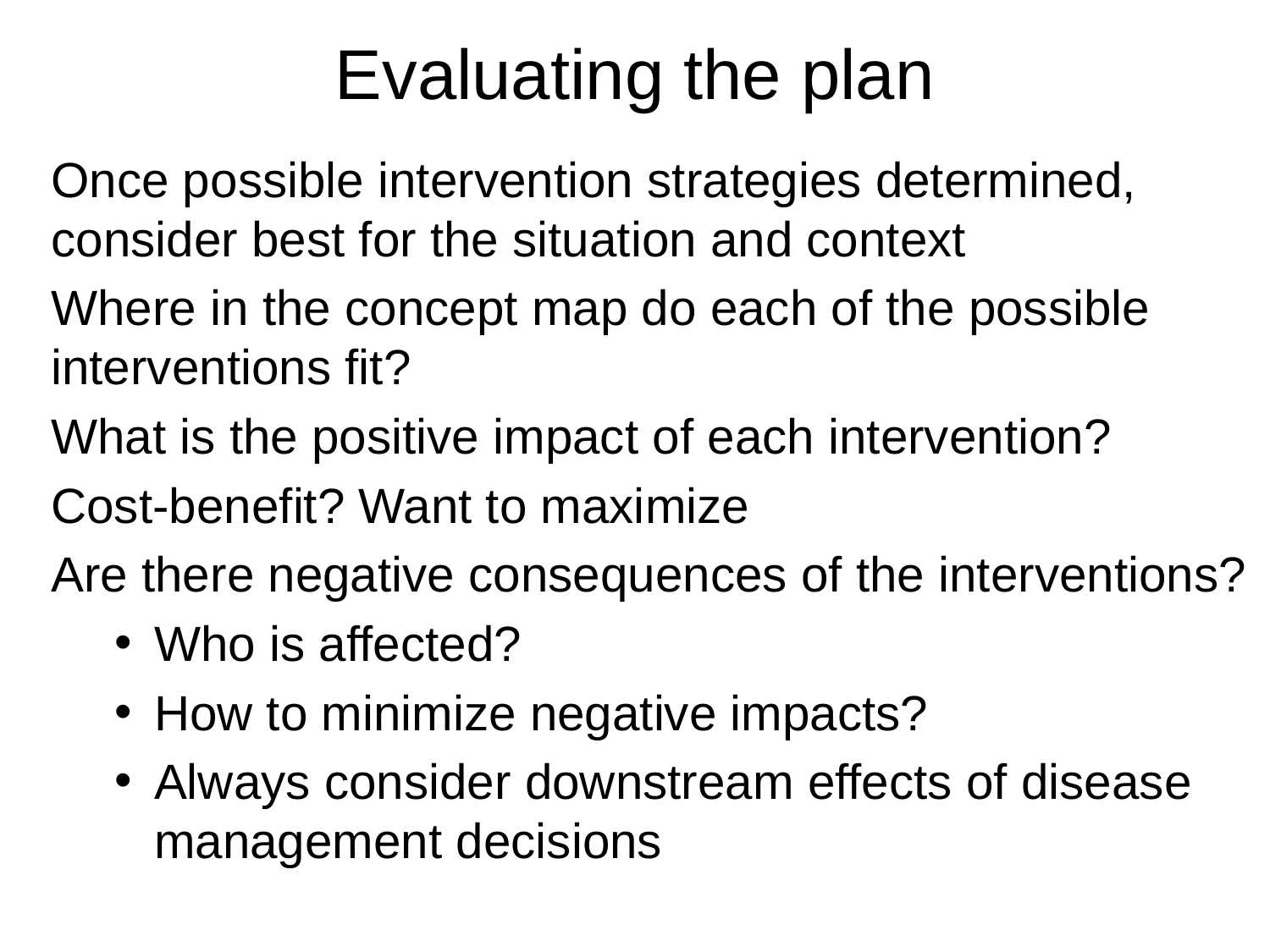

# Evaluating the plan
Once possible intervention strategies determined, consider best for the situation and context
Where in the concept map do each of the possible interventions fit?
What is the positive impact of each intervention?
Cost-benefit? Want to maximize
Are there negative consequences of the interventions?
Who is affected?
How to minimize negative impacts?
Always consider downstream effects of disease management decisions